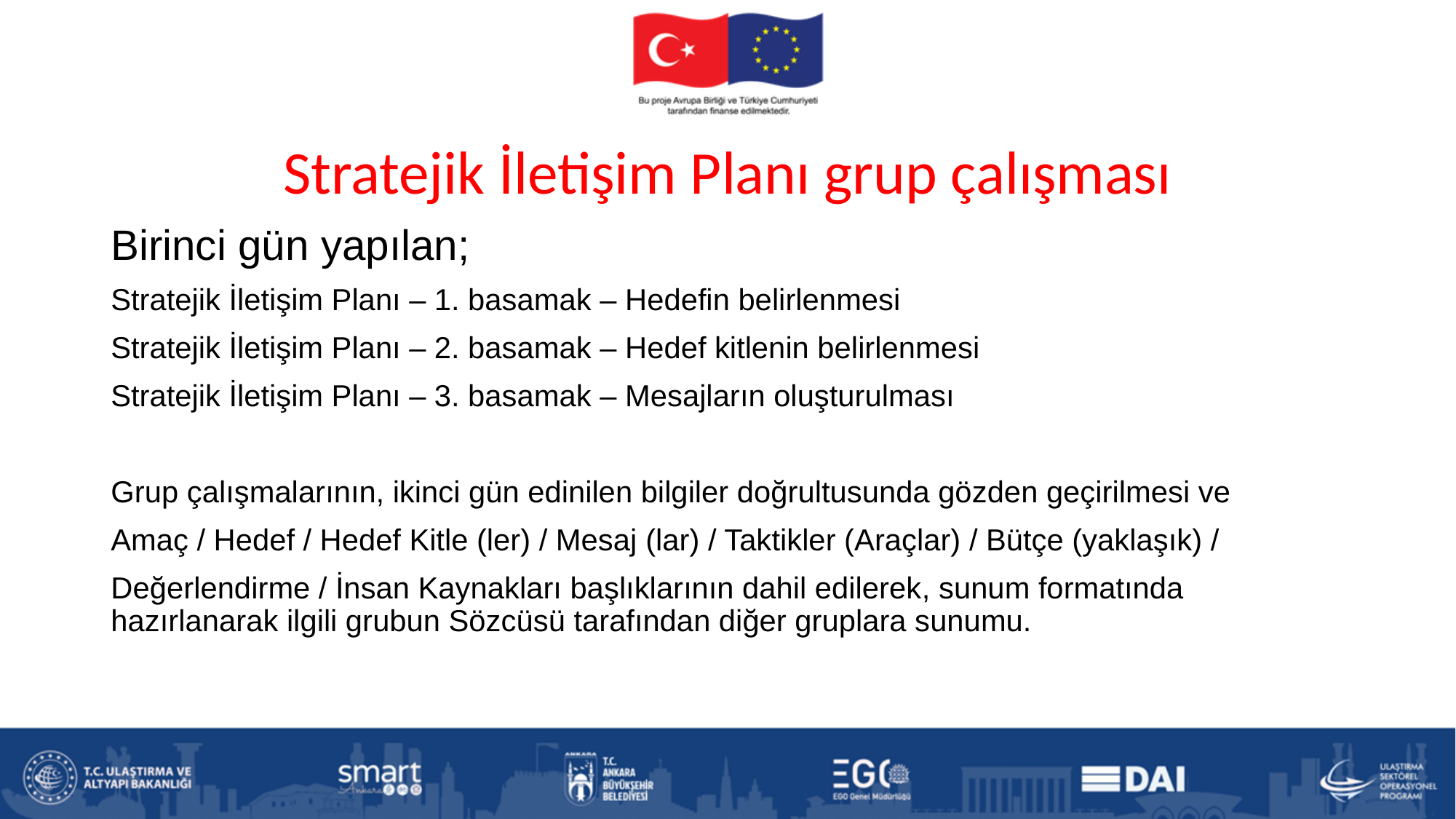

# Stratejik İletişim Planı grup çalışması
Birinci gün yapılan;
Stratejik İletişim Planı – 1. basamak – Hedefin belirlenmesi
Stratejik İletişim Planı – 2. basamak – Hedef kitlenin belirlenmesi
Stratejik İletişim Planı – 3. basamak – Mesajların oluşturulması

Grup çalışmalarının, ikinci gün edinilen bilgiler doğrultusunda gözden geçirilmesi ve
Amaç / Hedef / Hedef Kitle (ler) / Mesaj (lar) / Taktikler (Araçlar) / Bütçe (yaklaşık) /
Değerlendirme / İnsan Kaynakları başlıklarının dahil edilerek, sunum formatında hazırlanarak ilgili grubun Sözcüsü tarafından diğer gruplara sunumu.